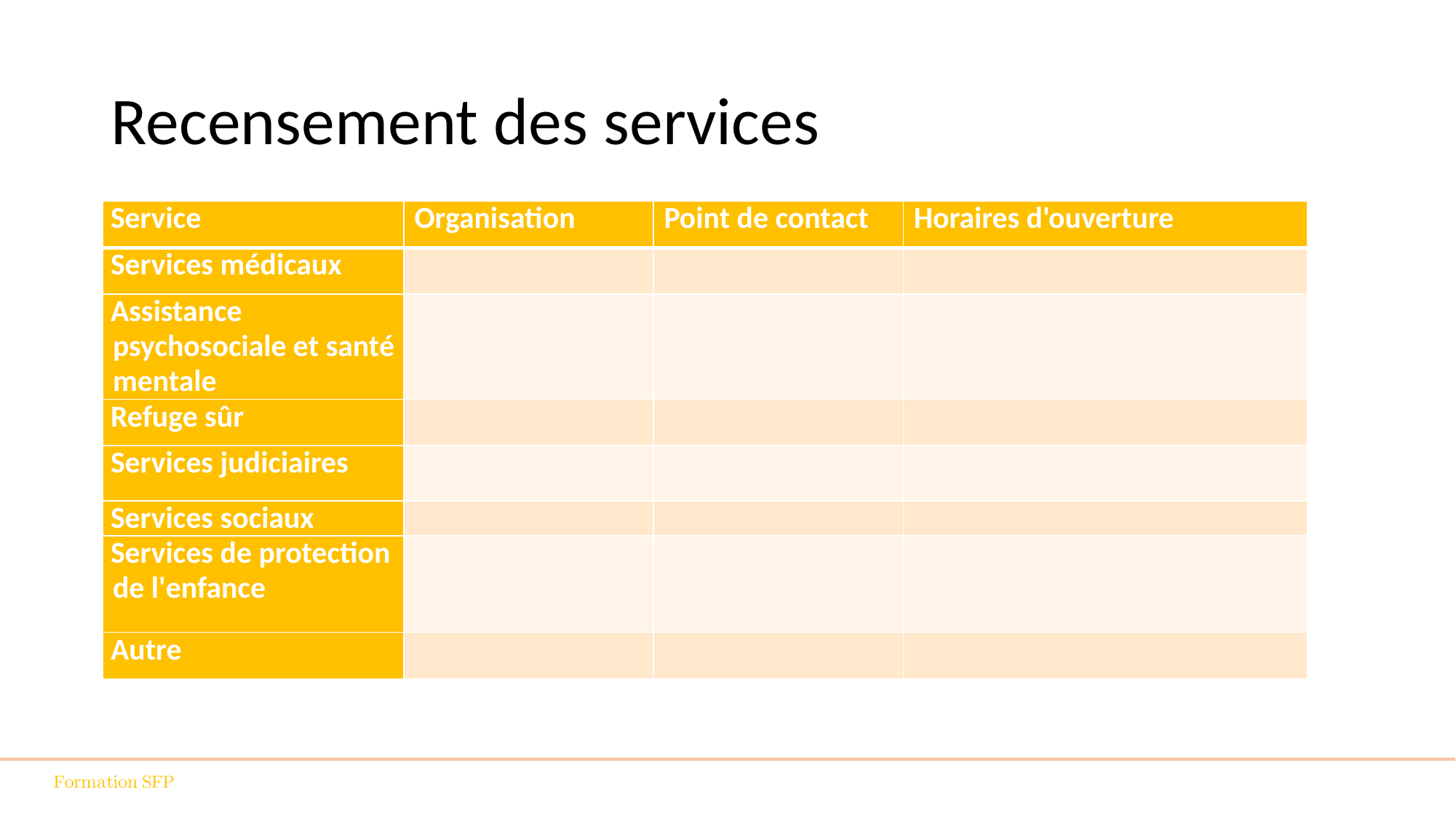

# Recensement des services
| Service | Organisation | Point de contact | Horaires d'ouverture |
| --- | --- | --- | --- |
| Services médicaux |  |  |  |
| Assistance psychosociale et santé mentale |  |  |  |
| Refuge sûr |  |  |  |
| Services judiciaires |  |  |  |
| Services sociaux |  |  |  |
| Services de protection de l'enfance |  |  |  |
| Autre |  |  |  |
Formation SFP